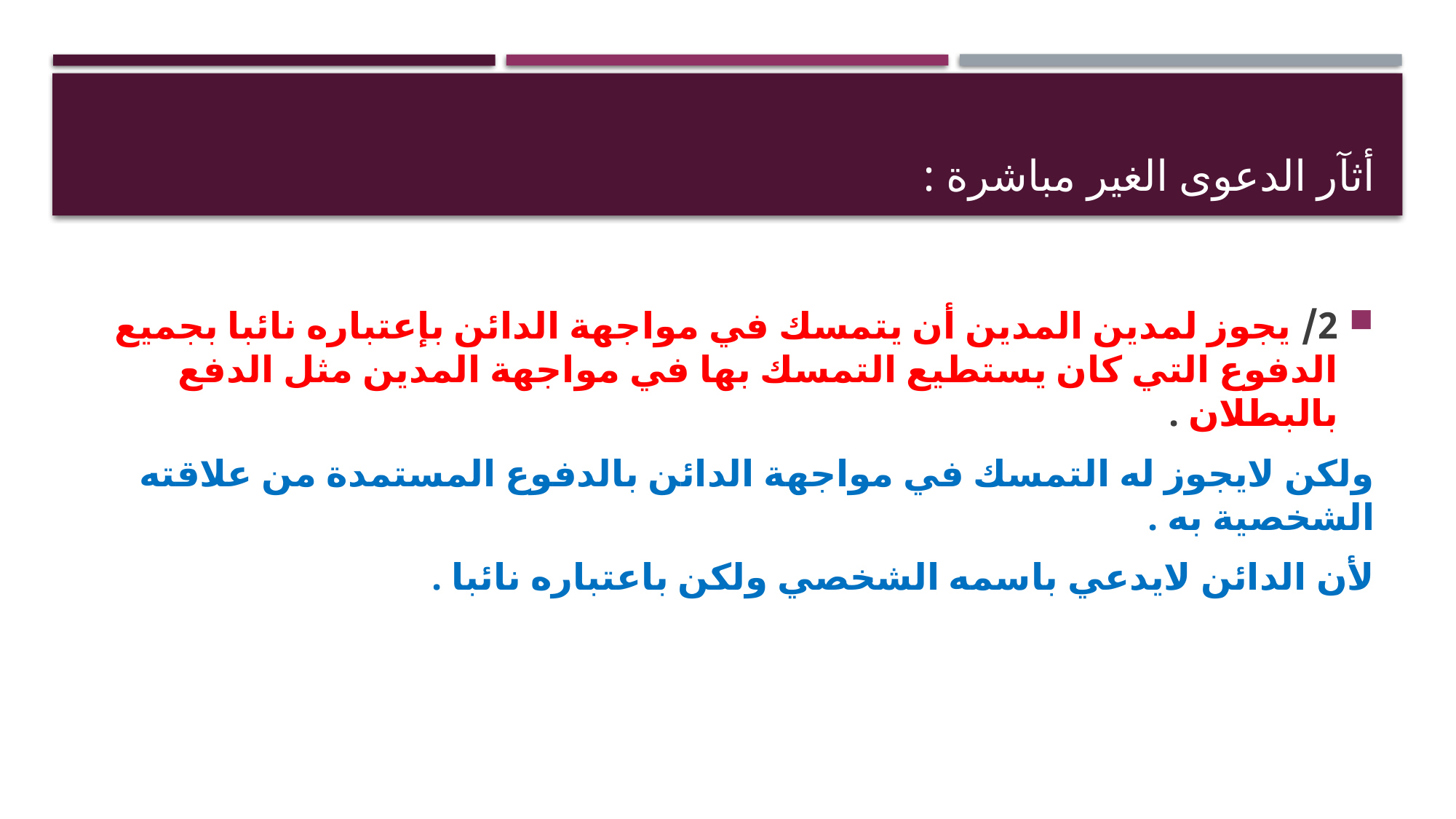

# أثآر الدعوى الغير مباشرة :
2/ يجوز لمدين المدين أن يتمسك في مواجهة الدائن بإعتباره نائبا بجميع الدفوع التي كان يستطيع التمسك بها في مواجهة المدين مثل الدفع بالبطلان .
ولكن لايجوز له التمسك في مواجهة الدائن بالدفوع المستمدة من علاقته الشخصية به .
لأن الدائن لايدعي باسمه الشخصي ولكن باعتباره نائبا .